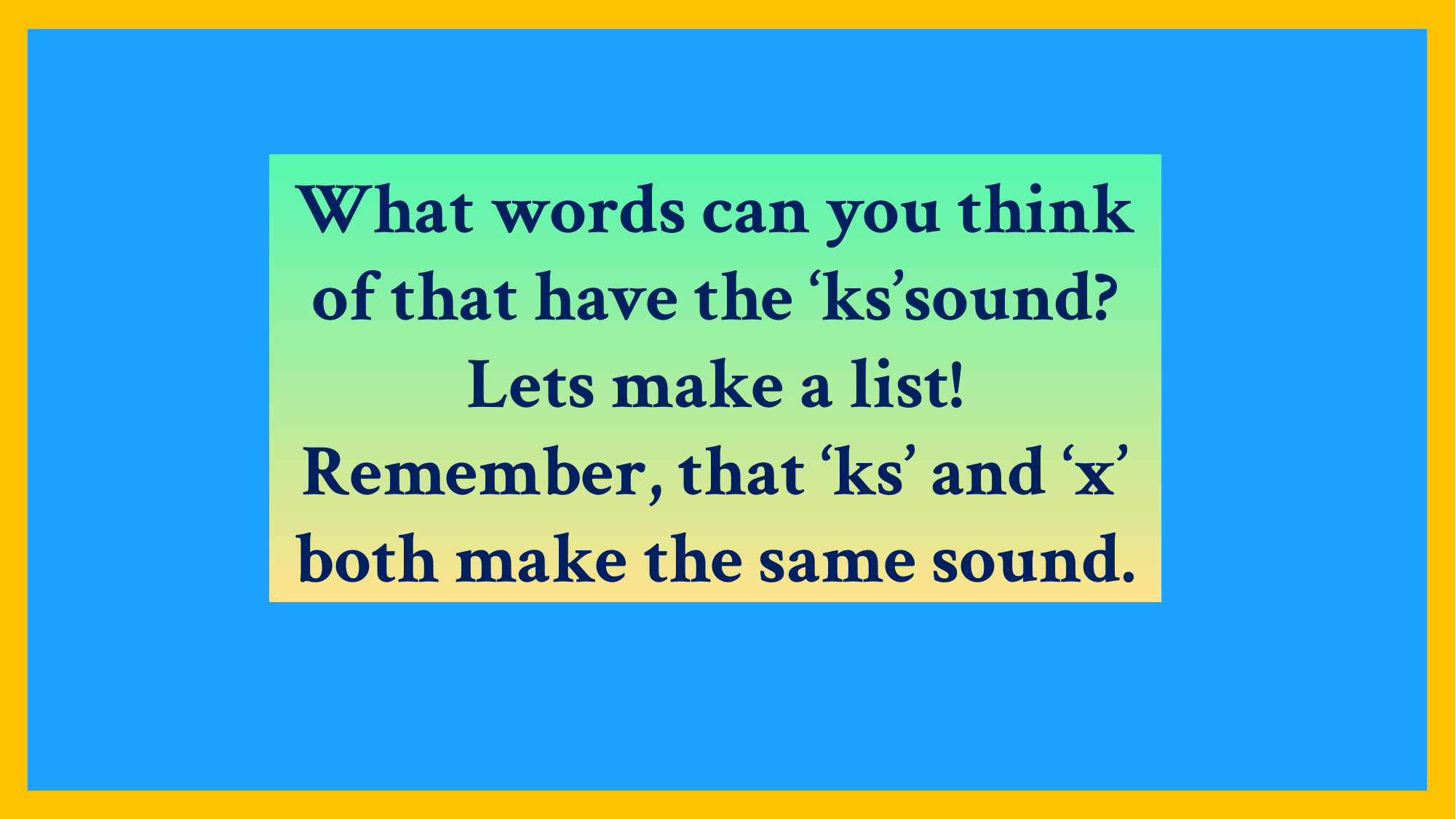

What words can you think of that have the ‘ks’sound?
Lets make a list!
Remember, that ‘ks’ and ‘x’ both make the same sound.